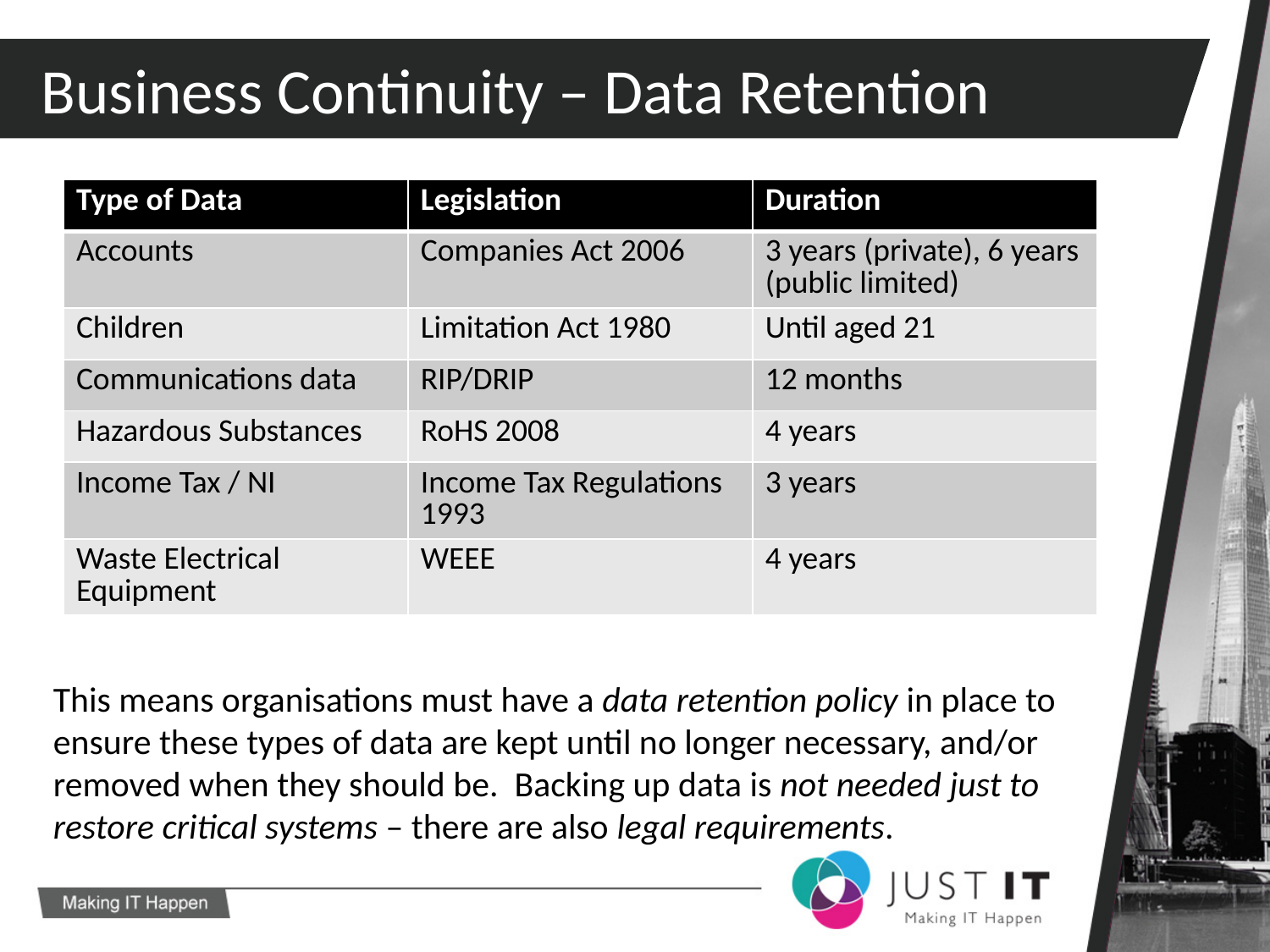

Business Continuity – Data Retention
| Type of Data | Legislation | Duration |
| --- | --- | --- |
| Accounts | Companies Act 2006 | 3 years (private), 6 years (public limited) |
| Children | Limitation Act 1980 | Until aged 21 |
| Communications data | RIP/DRIP | 12 months |
| Hazardous Substances | RoHS 2008 | 4 years |
| Income Tax / NI | Income Tax Regulations 1993 | 3 years |
| Waste Electrical Equipment | WEEE | 4 years |
This means organisations must have a data retention policy in place to ensure these types of data are kept until no longer necessary, and/or removed when they should be.  Backing up data is not needed just to restore critical systems – there are also legal requirements.